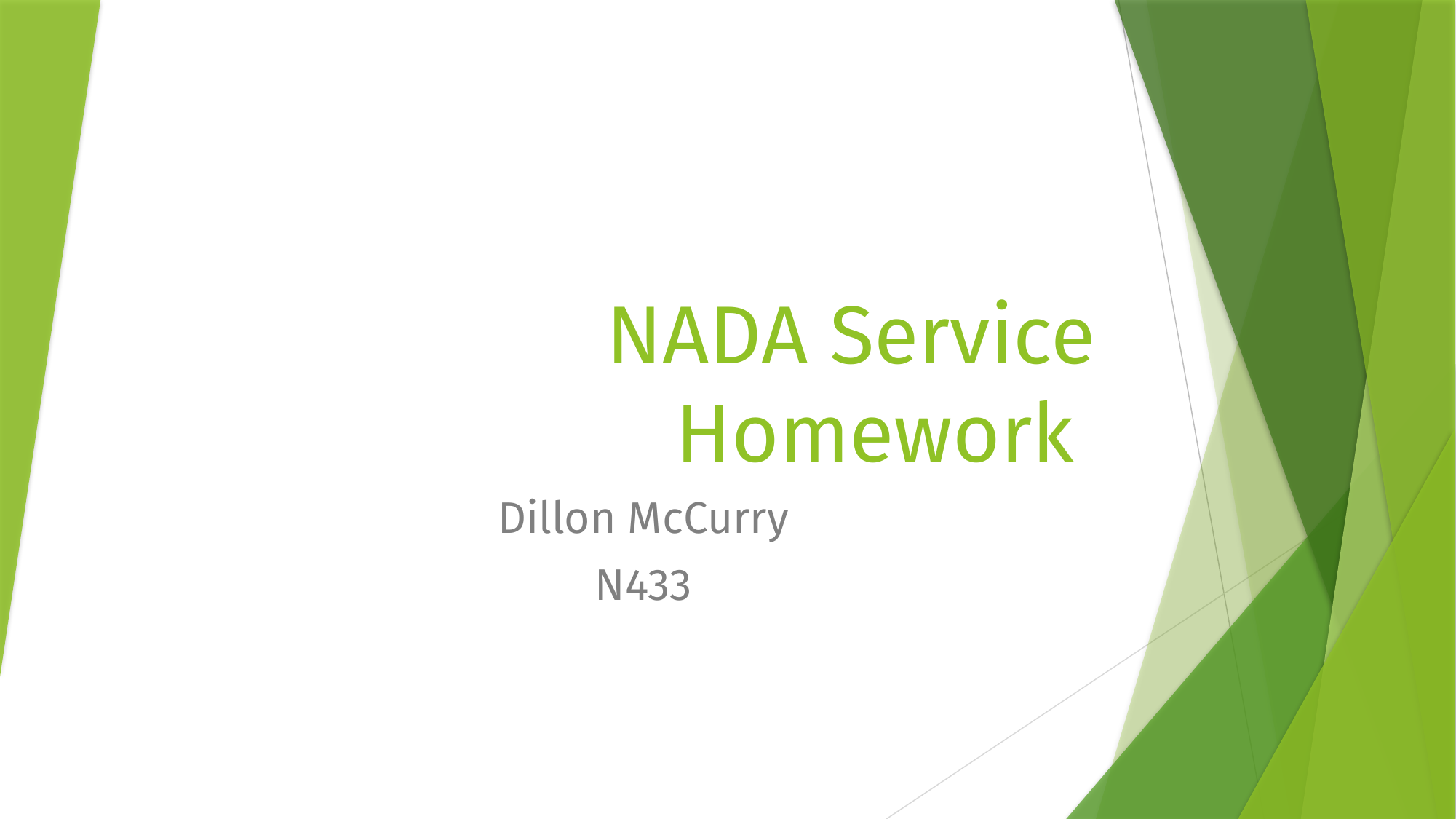

# NADA Service Homework
Dillon McCurry
N433